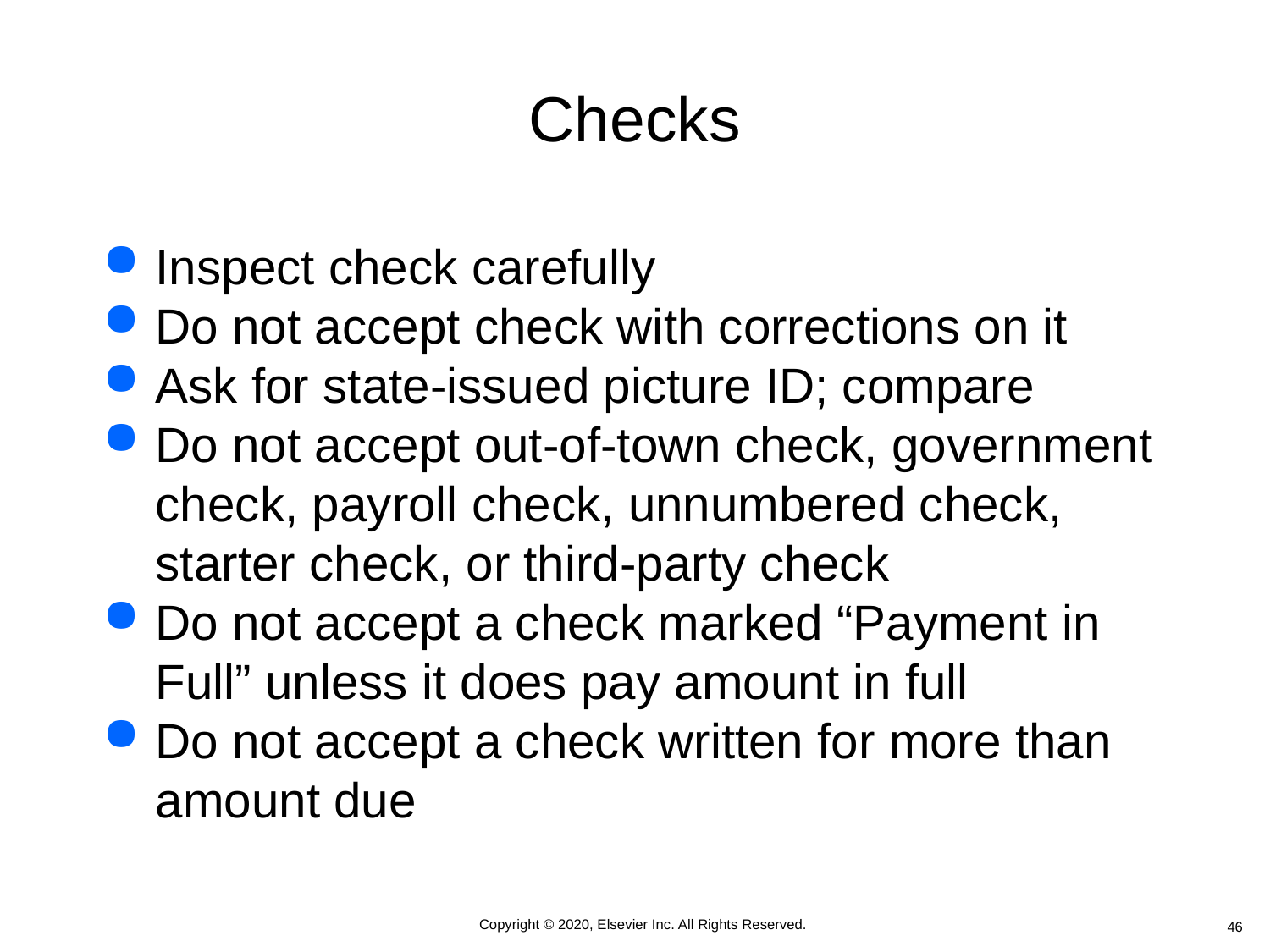

# Checks
Inspect check carefully
Do not accept check with corrections on it
Ask for state-issued picture ID; compare
Do not accept out-of-town check, government check, payroll check, unnumbered check, starter check, or third-party check
Do not accept a check marked “Payment in Full” unless it does pay amount in full
Do not accept a check written for more than amount due